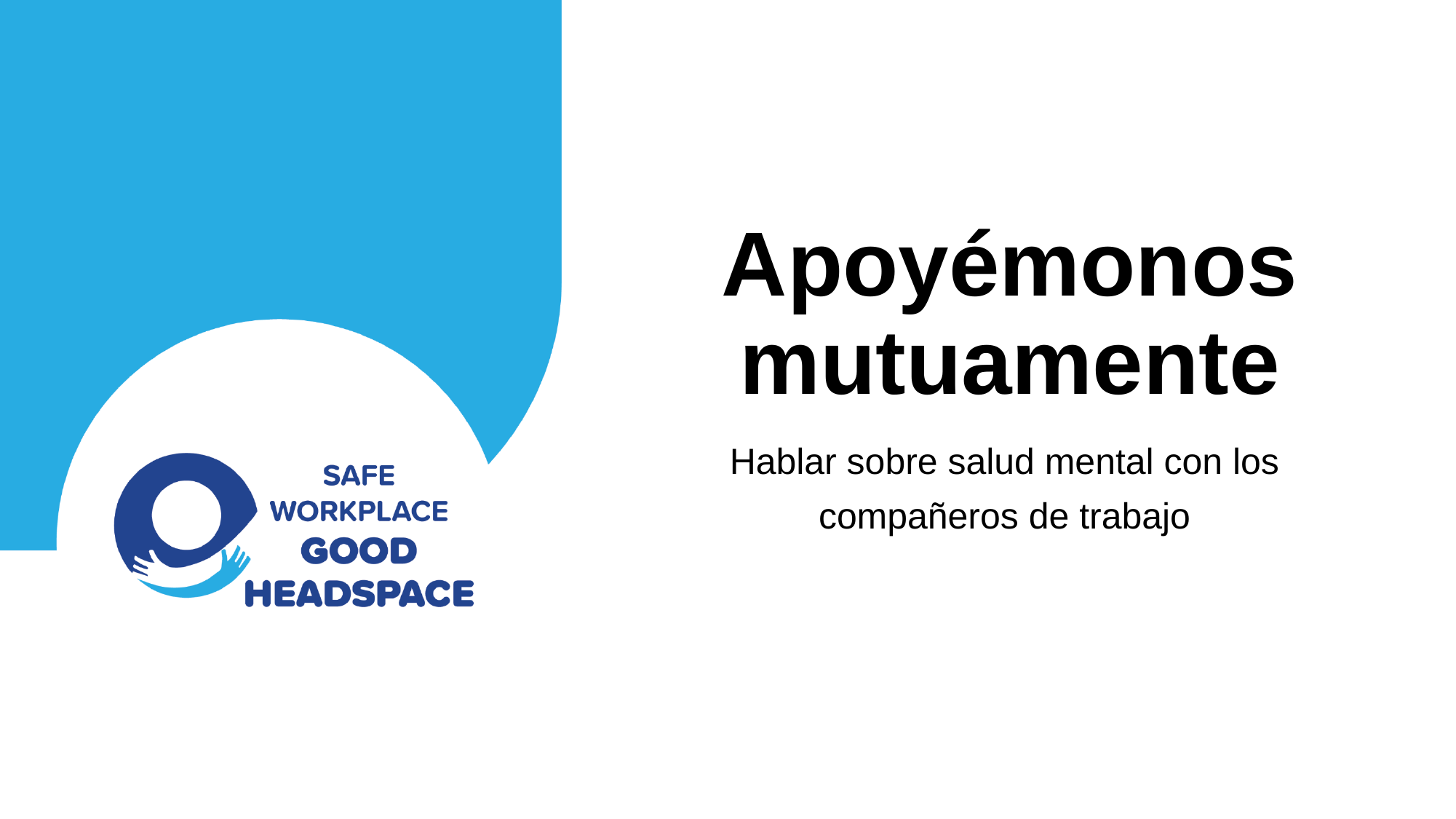

# Apoyémonos mutuamente
Hablar sobre salud mental con los
compañeros de trabajo